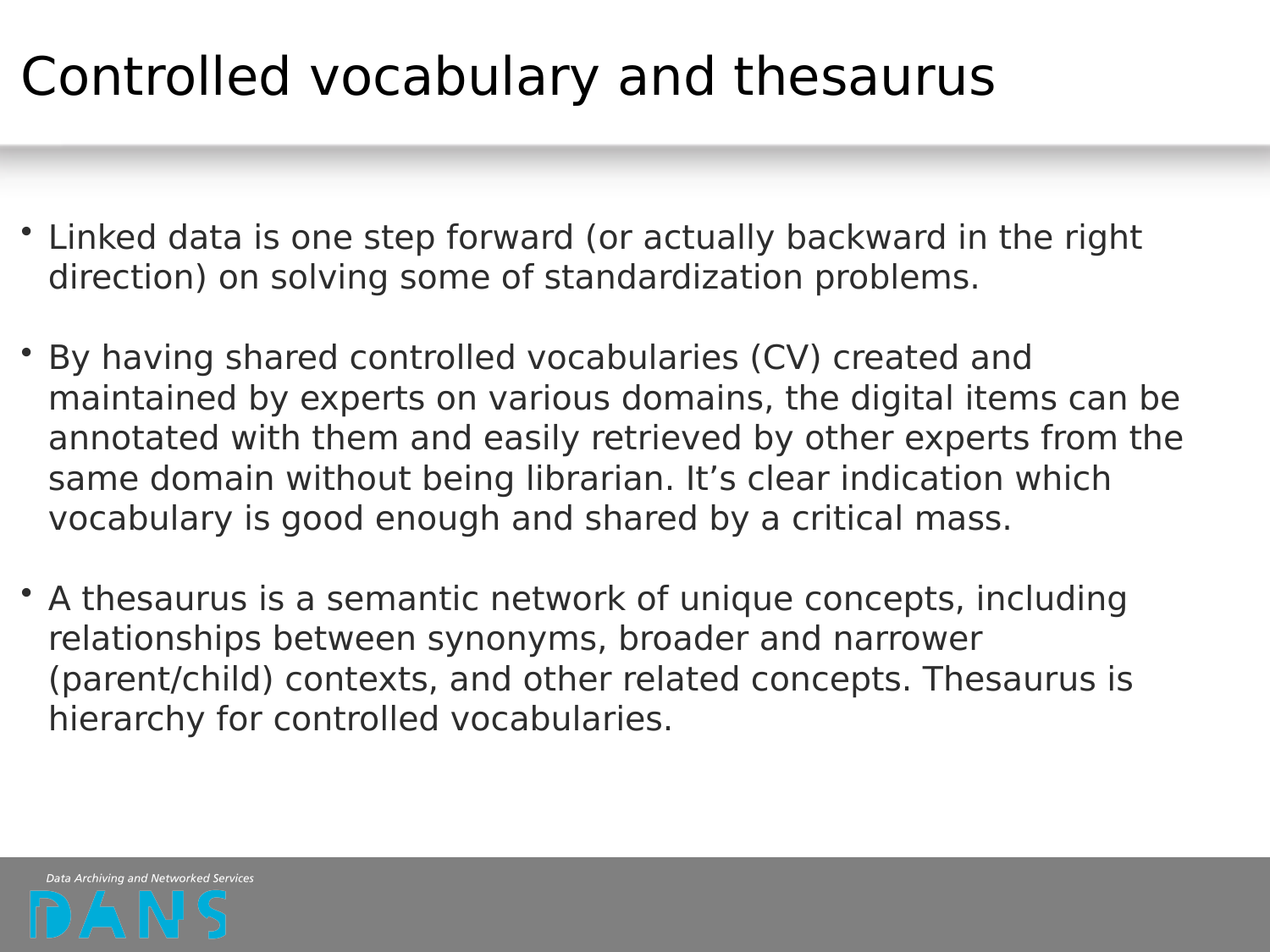

# Controlled vocabulary and thesaurus
Linked data is one step forward (or actually backward in the right direction) on solving some of standardization problems.

By having shared controlled vocabularies (CV) created and maintained by experts on various domains, the digital items can be annotated with them and easily retrieved by other experts from the same domain without being librarian. It’s clear indication which vocabulary is good enough and shared by a critical mass.

A thesaurus is a semantic network of unique concepts, including relationships between synonyms, broader and narrower (parent/child) contexts, and other related concepts. Thesaurus is hierarchy for controlled vocabularies.